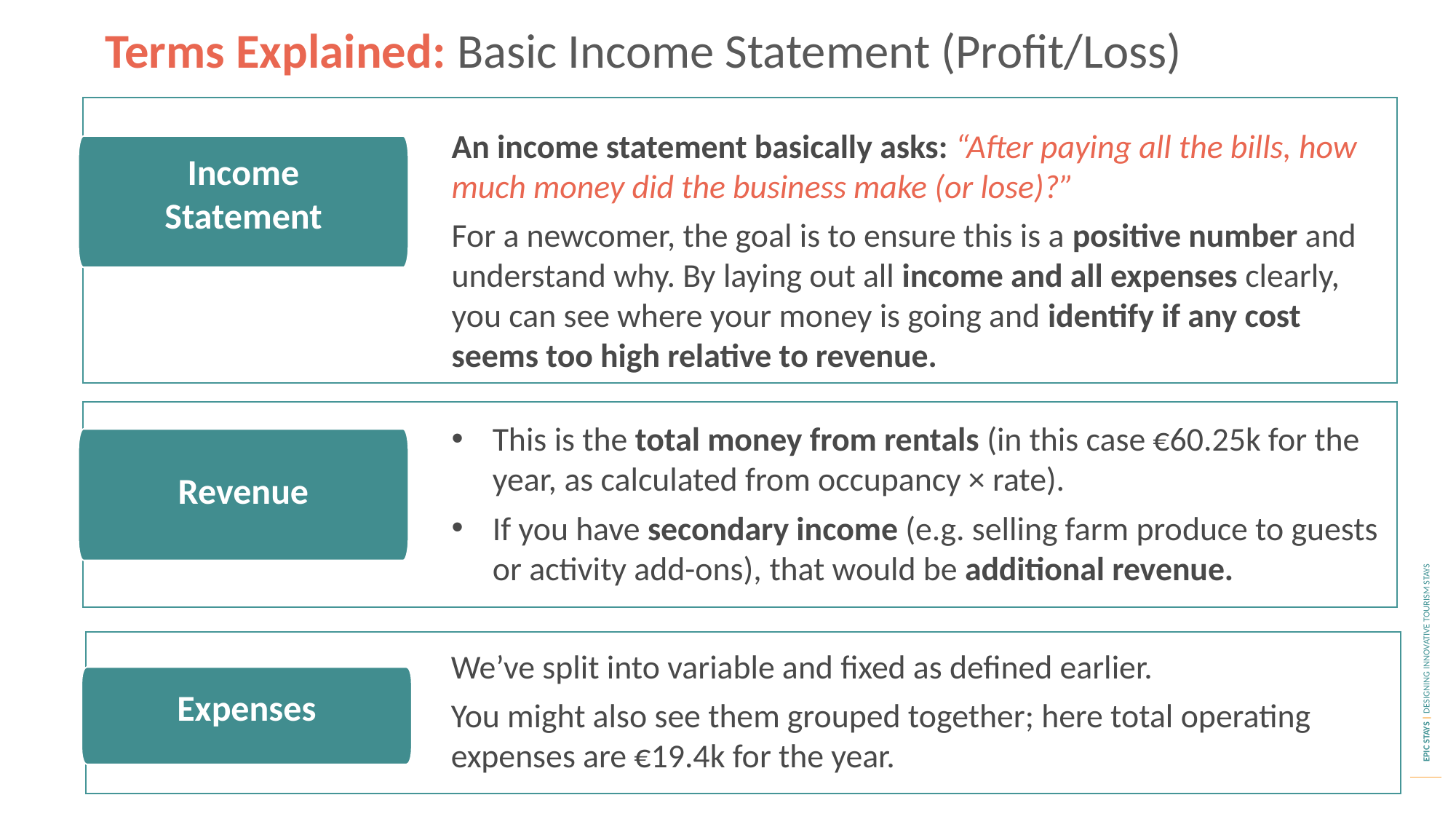

Terms Explained: Basic Income Statement (Profit/Loss)

An income statement basically asks: “After paying all the bills, how much money did the business make (or lose)?”
For a newcomer, the goal is to ensure this is a positive number and understand why. By laying out all income and all expenses clearly, you can see where your money is going and identify if any cost seems too high relative to revenue.

Income Statement

This is the total money from rentals (in this case €60.25k for the year, as calculated from occupancy × rate).
If you have secondary income (e.g. selling farm produce to guests or activity add-ons), that would be additional revenue.

Revenue

We’ve split into variable and fixed as defined earlier.
You might also see them grouped together; here total operating expenses are €19.4k for the year.

Expenses